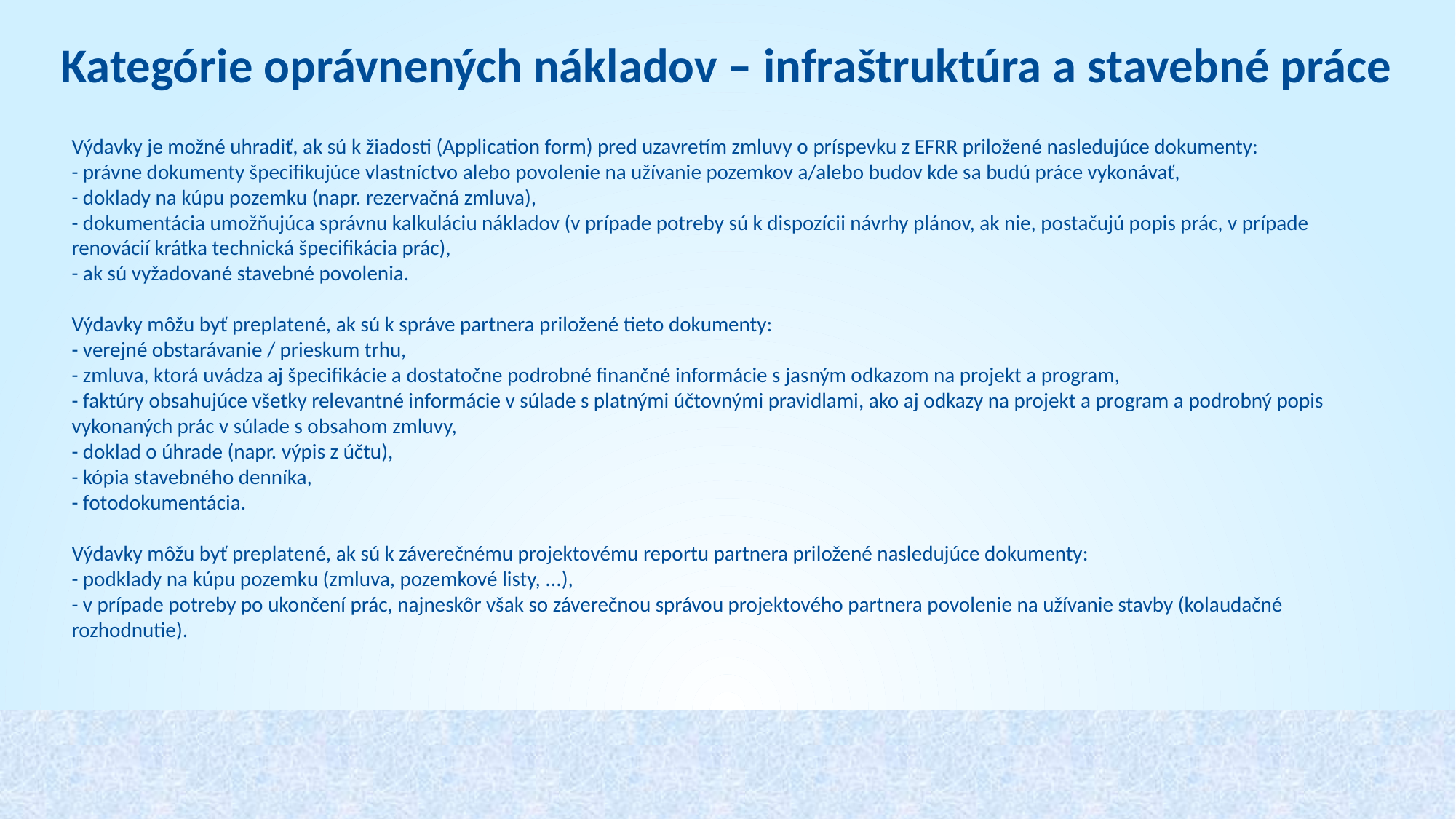

Kategórie oprávnených nákladov – infraštruktúra a stavebné práce
Výdavky je možné uhradiť, ak sú k žiadosti (Application form) pred uzavretím zmluvy o príspevku z EFRR priložené nasledujúce dokumenty:
- právne dokumenty špecifikujúce vlastníctvo alebo povolenie na užívanie pozemkov a/alebo budov kde sa budú práce vykonávať,
- doklady na kúpu pozemku (napr. rezervačná zmluva),
- dokumentácia umožňujúca správnu kalkuláciu nákladov (v prípade potreby sú k dispozícii návrhy plánov, ak nie, postačujú popis prác, v prípade renovácií krátka technická špecifikácia prác),
- ak sú vyžadované stavebné povolenia.

Výdavky môžu byť preplatené, ak sú k správe partnera priložené tieto dokumenty:
- verejné obstarávanie / prieskum trhu,
- zmluva, ktorá uvádza aj špecifikácie a dostatočne podrobné finančné informácie s jasným odkazom na projekt a program,
- faktúry obsahujúce všetky relevantné informácie v súlade s platnými účtovnými pravidlami, ako aj odkazy na projekt a program a podrobný popis vykonaných prác v súlade s obsahom zmluvy,
- doklad o úhrade (napr. výpis z účtu),
- kópia stavebného denníka,
- fotodokumentácia.

Výdavky môžu byť preplatené, ak sú k záverečnému projektovému reportu partnera priložené nasledujúce dokumenty:
- podklady na kúpu pozemku (zmluva, pozemkové listy, ...),
- v prípade potreby po ukončení prác, najneskôr však so záverečnou správou projektového partnera povolenie na užívanie stavby (kolaudačné rozhodnutie).